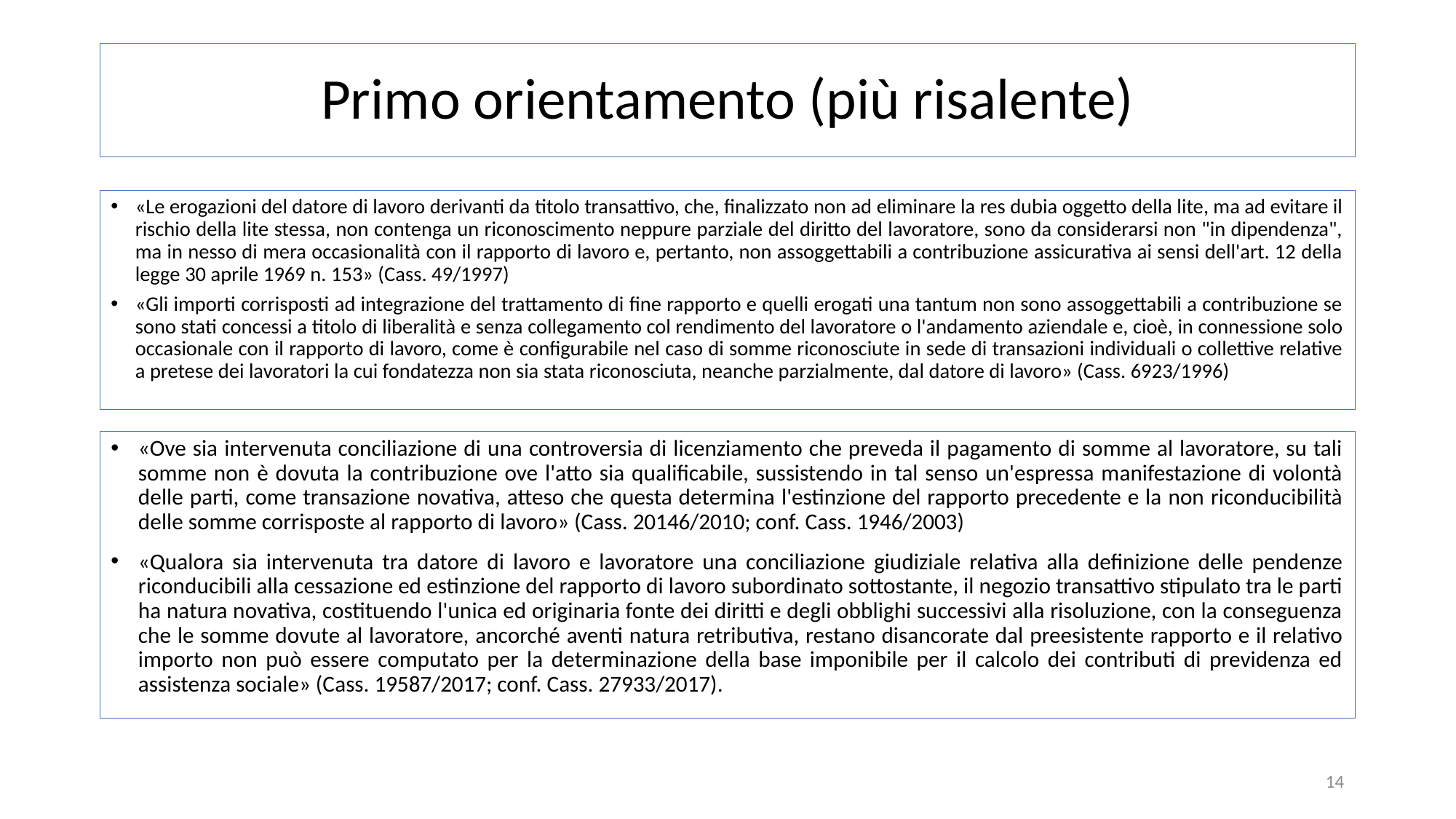

# Primo orientamento (più risalente)
«Le erogazioni del datore di lavoro derivanti da titolo transattivo, che, finalizzato non ad eliminare la res dubia oggetto della lite, ma ad evitare il rischio della lite stessa, non contenga un riconoscimento neppure parziale del diritto del lavoratore, sono da considerarsi non "in dipendenza", ma in nesso di mera occasionalità con il rapporto di lavoro e, pertanto, non assoggettabili a contribuzione assicurativa ai sensi dell'art. 12 della legge 30 aprile 1969 n. 153» (Cass. 49/1997)
«Gli importi corrisposti ad integrazione del trattamento di fine rapporto e quelli erogati una tantum non sono assoggettabili a contribuzione se sono stati concessi a titolo di liberalità e senza collegamento col rendimento del lavoratore o l'andamento aziendale e, cioè, in connessione solo occasionale con il rapporto di lavoro, come è configurabile nel caso di somme riconosciute in sede di transazioni individuali o collettive relative a pretese dei lavoratori la cui fondatezza non sia stata riconosciuta, neanche parzialmente, dal datore di lavoro» (Cass. 6923/1996)
«Ove sia intervenuta conciliazione di una controversia di licenziamento che preveda il pagamento di somme al lavoratore, su tali somme non è dovuta la contribuzione ove l'atto sia qualificabile, sussistendo in tal senso un'espressa manifestazione di volontà delle parti, come transazione novativa, atteso che questa determina l'estinzione del rapporto precedente e la non riconducibilità delle somme corrisposte al rapporto di lavoro» (Cass. 20146/2010; conf. Cass. 1946/2003)
«Qualora sia intervenuta tra datore di lavoro e lavoratore una conciliazione giudiziale relativa alla definizione delle pendenze riconducibili alla cessazione ed estinzione del rapporto di lavoro subordinato sottostante, il negozio transattivo stipulato tra le parti ha natura novativa, costituendo l'unica ed originaria fonte dei diritti e degli obblighi successivi alla risoluzione, con la conseguenza che le somme dovute al lavoratore, ancorché aventi natura retributiva, restano disancorate dal preesistente rapporto e il relativo importo non può essere computato per la determinazione della base imponibile per il calcolo dei contributi di previdenza ed assistenza sociale» (Cass. 19587/2017; conf. Cass. 27933/2017).

14